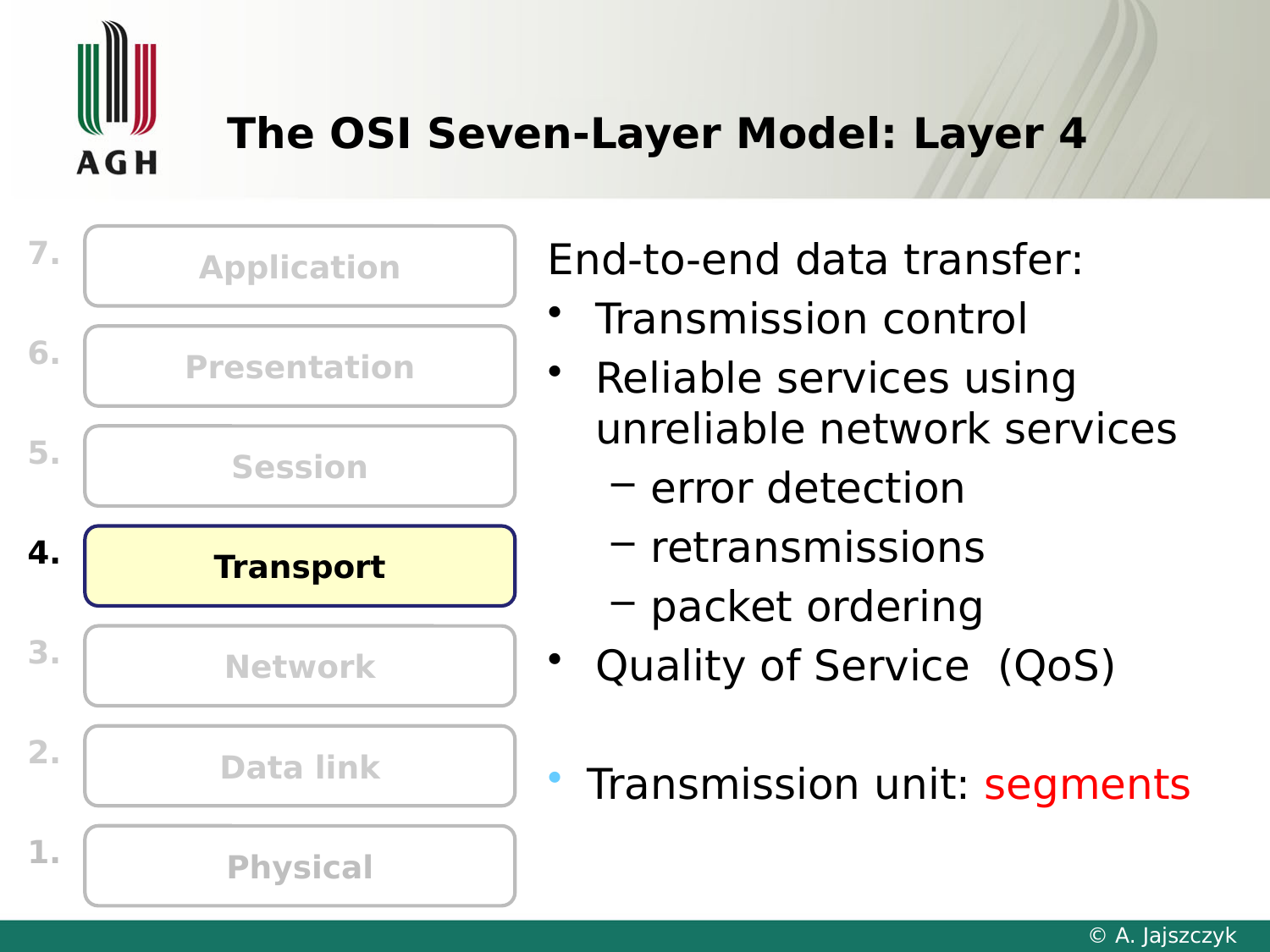

# The OSI Seven-Layer Model: Layer 4
End-to-end data transfer:
Transmission control
Reliable services using unreliable network services
error detection
retransmissions
packet ordering
Quality of Service  (QoS)

Transmission unit: segments

7.
Application
6.
Presentation
5.
Session
4.
Transport
3.
Network
2.
Data link
1.
Physical